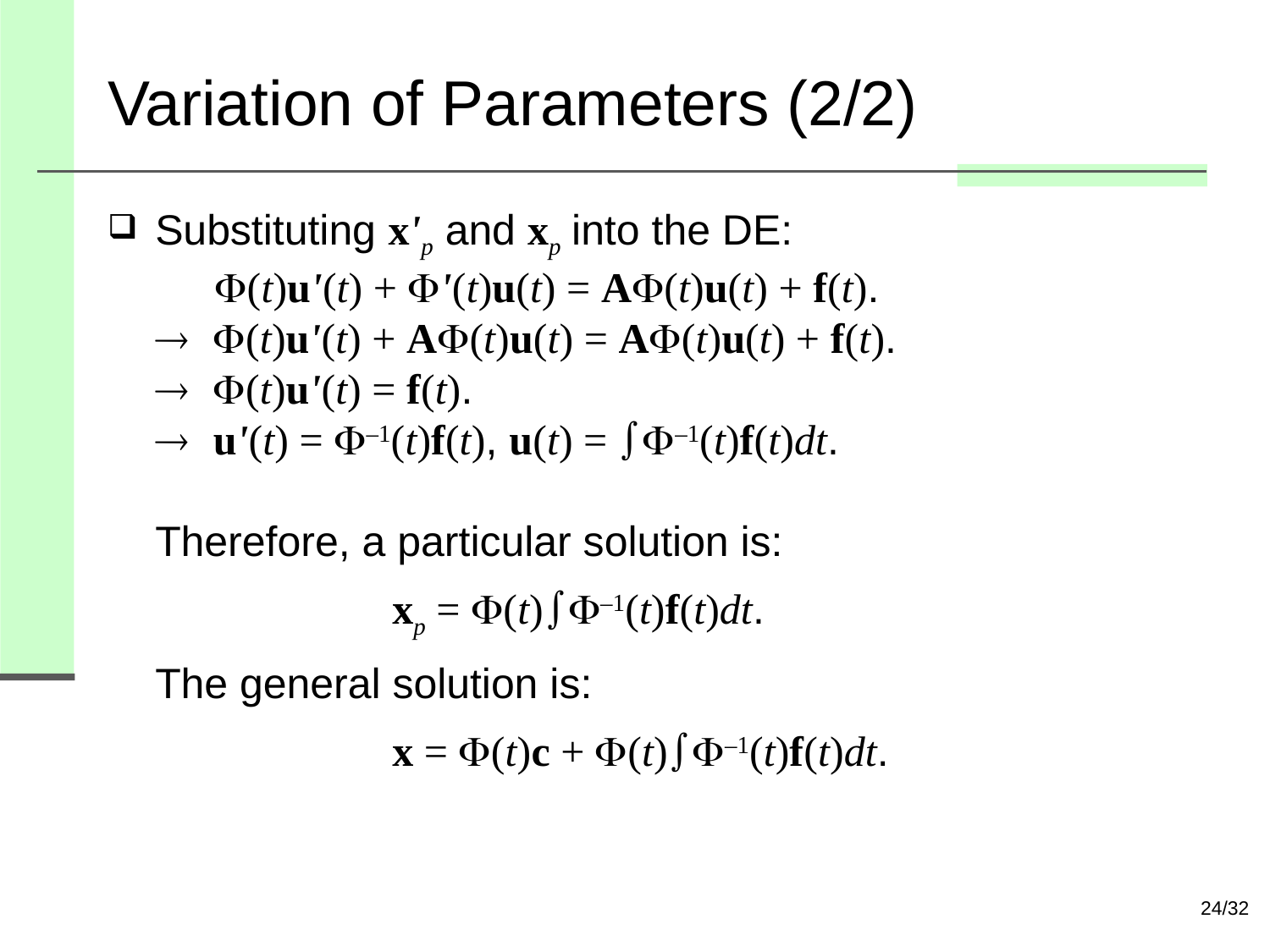

# Variation of Parameters (2/2)
Substituting x'p and xp into the DE:
     Φ(t)u'(t) + Φ'(t)u(t) = AΦ(t)u(t) + f(t).
→  Φ(t)u'(t) + AΦ(t)u(t) = AΦ(t)u(t) + f(t).
→  Φ(t)u'(t) = f(t).
→  u'(t) = Φ–1(t)f(t), u(t) = ∫Φ–1(t)f(t)dt.
Therefore, a particular solution is:
                    xp = Φ(t)∫Φ–1(t)f(t)dt.
The general solution is:
                    x = Φ(t)c + Φ(t)∫Φ–1(t)f(t)dt.
24